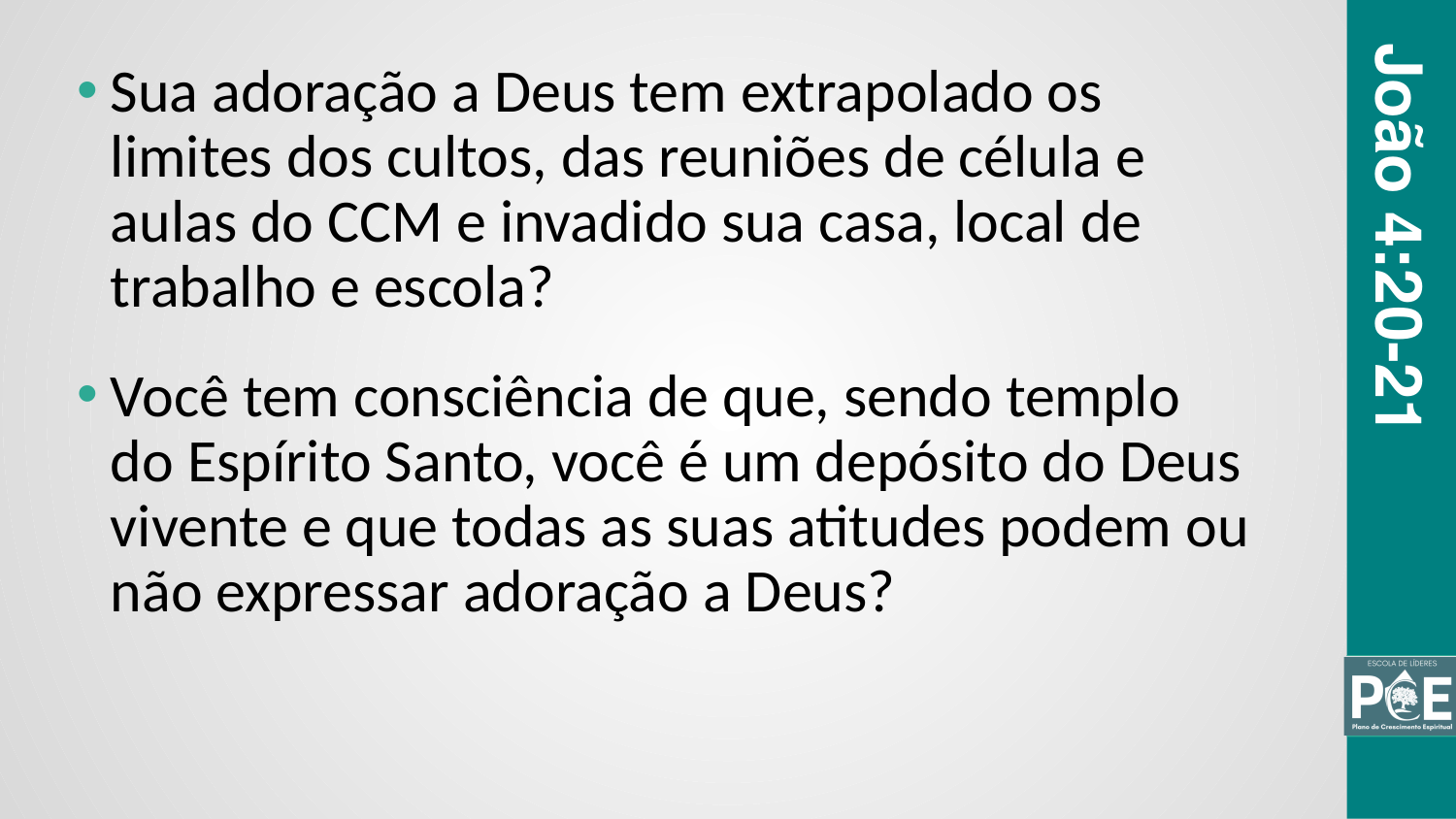

Sua adoração a Deus tem extrapolado os limites dos cultos, das reuniões de célula e aulas do CCM e invadido sua casa, local de trabalho e escola?
Você tem consciência de que, sendo templo do Espírito Santo, você é um depósito do Deus vivente e que todas as suas atitudes podem ou não expressar adoração a Deus?
João 4:20-21